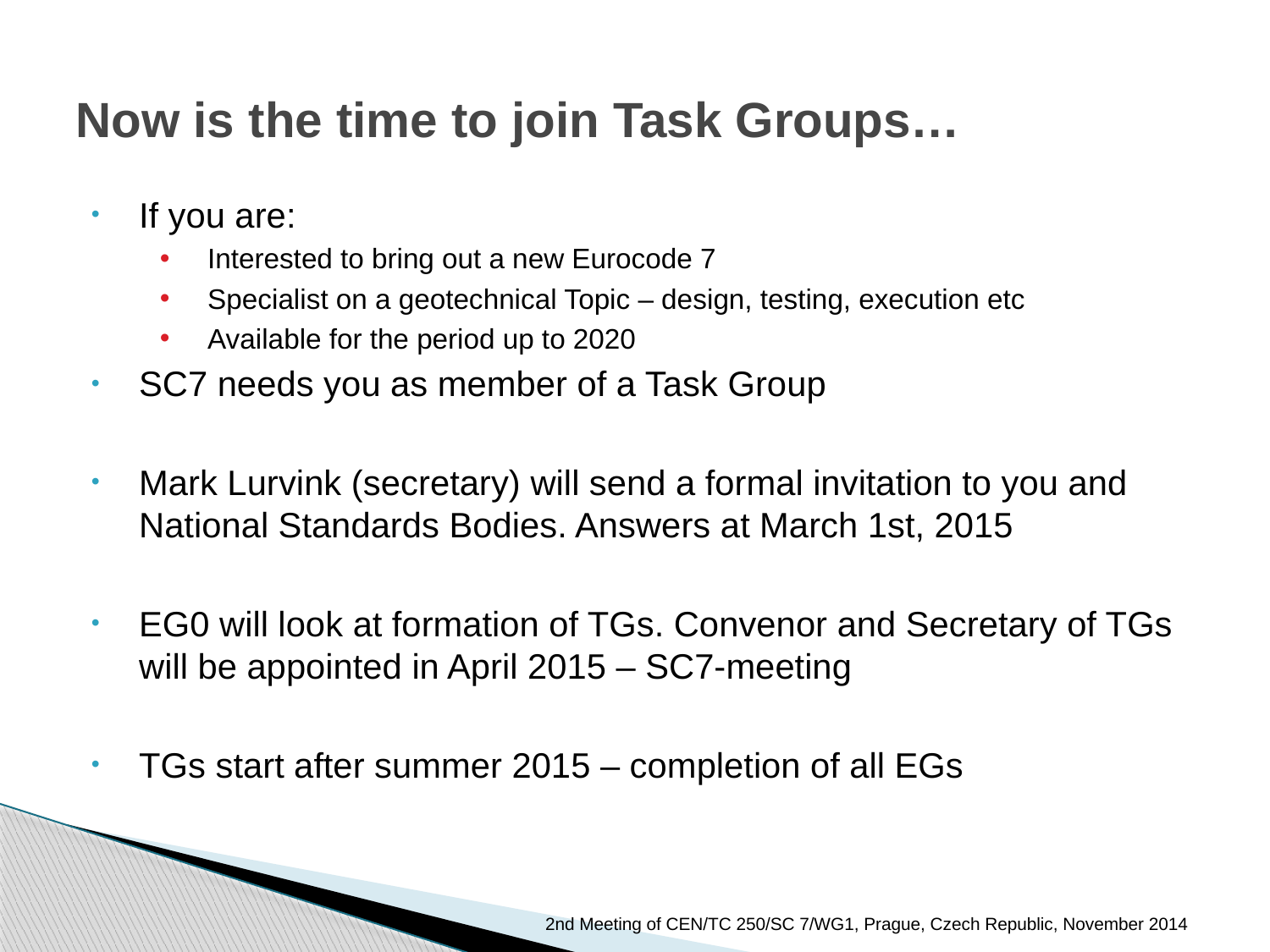

# Now is the time to join Task Groups…
If you are:
Interested to bring out a new Eurocode 7
Specialist on a geotechnical Topic – design, testing, execution etc
Available for the period up to 2020
SC7 needs you as member of a Task Group

Mark Lurvink (secretary) will send a formal invitation to you and National Standards Bodies. Answers at March 1st, 2015

EG0 will look at formation of TGs. Convenor and Secretary of TGs will be appointed in April 2015 – SC7-meeting

TGs start after summer 2015 – completion of all EGs

2nd Meeting of CEN/TC 250/SC 7/WG1, Prague, Czech Republic, November 2014